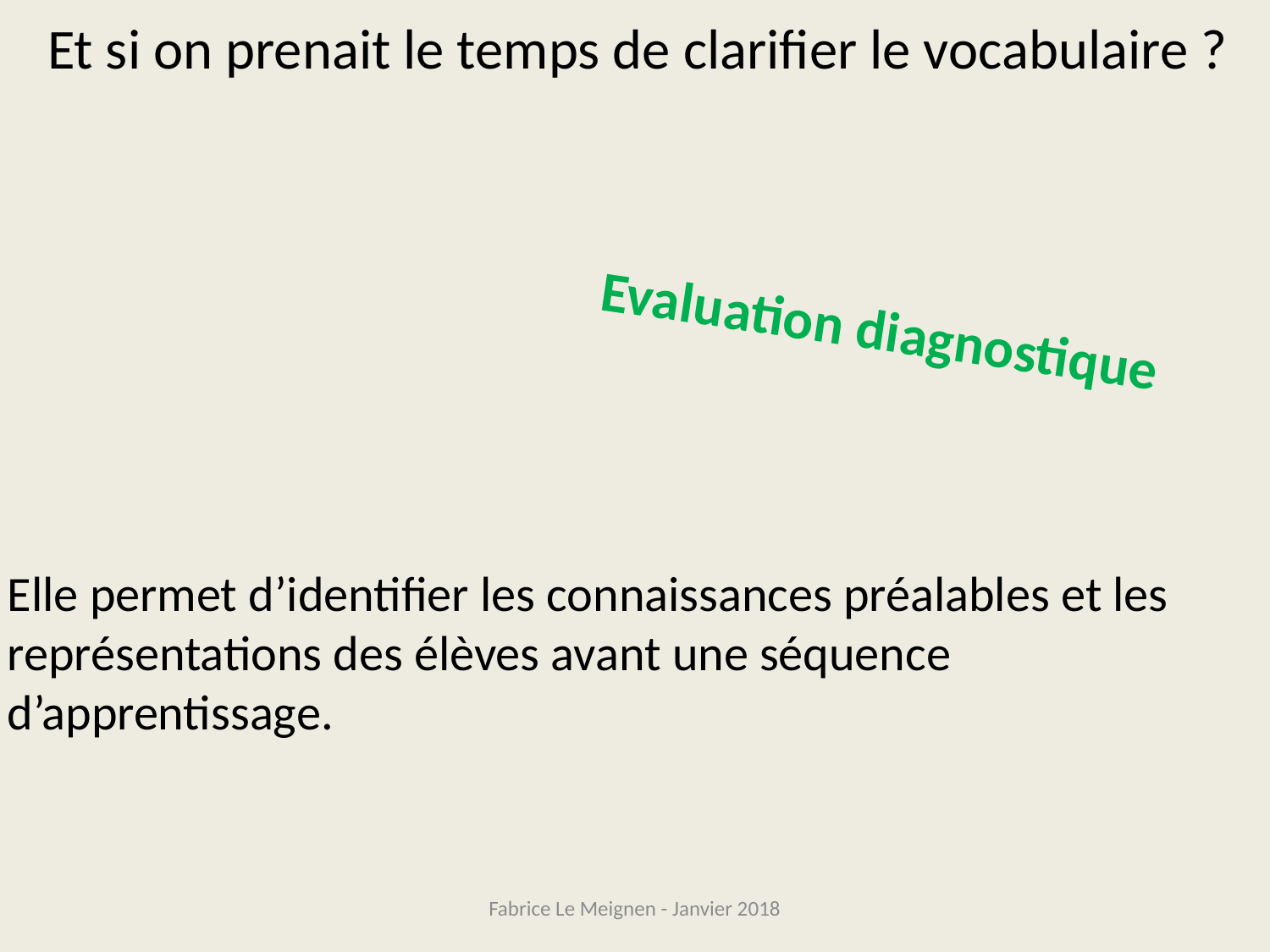

Et si on prenait le temps de clarifier le vocabulaire ?
Evaluation diagnostique
# Elle permet d’identifier les connaissances préalables et les représentations des élèves avant une séquence d’apprentissage.
Fabrice Le Meignen - Janvier 2018